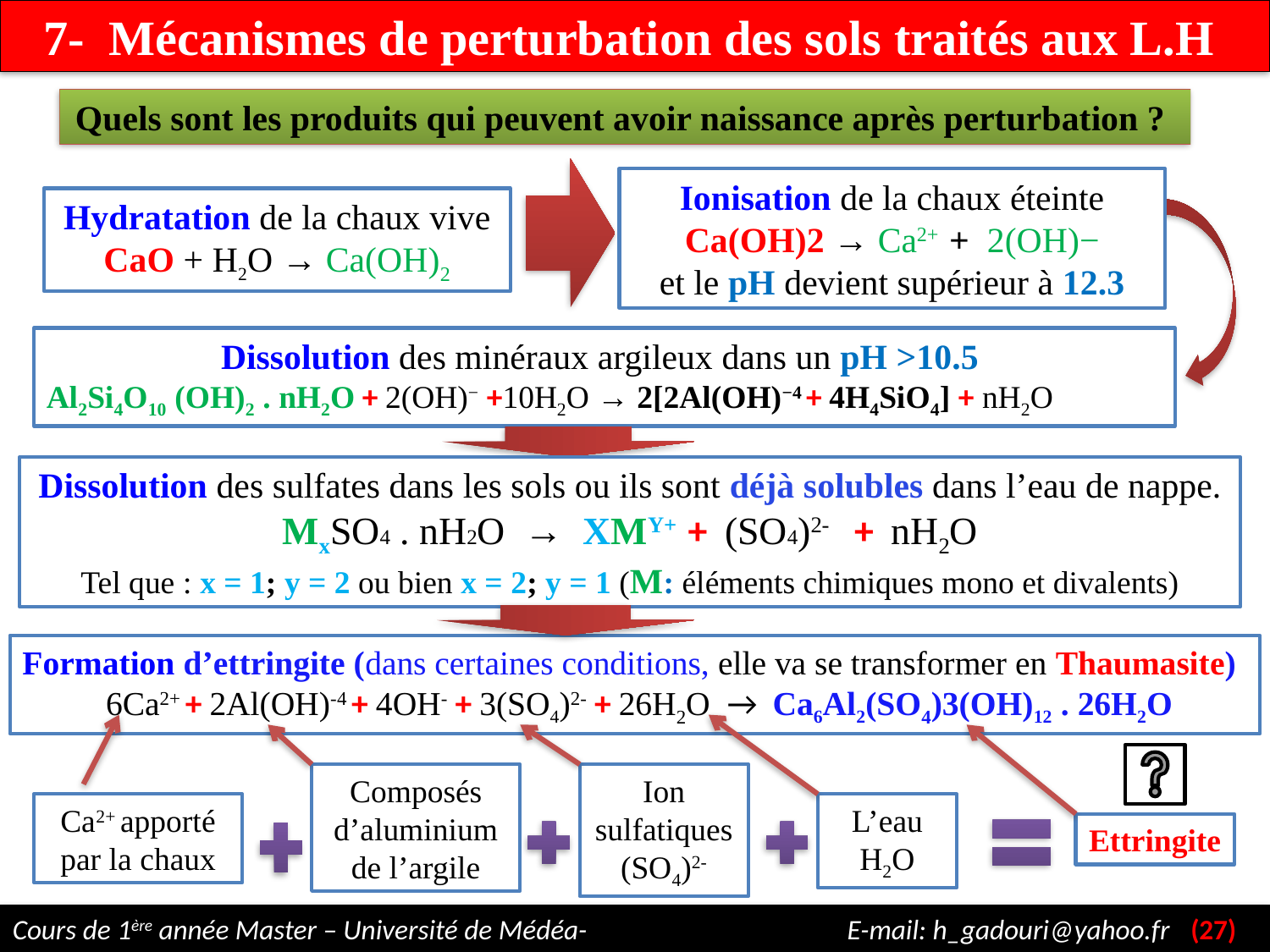

7-  Mécanismes de perturbation des sols traités aux L.H
Quels sont les produits qui peuvent avoir naissance après perturbation ?

Ionisation de la chaux éteinte
Ca(OH)2 → Ca2+  +  2(OH)−
et le pH devient supérieur à 12.3
Hydratation de la chaux vive
CaO + H2O → Ca(OH)2

Dissolution des minéraux argileux dans un pH >10.5
Al2Si4O10 (OH)2 . nH2O + 2(OH)− +10H2O → 2[2Al(OH)−4 + 4H4SiO4] + nH2O
Dissolution des sulfates dans les sols ou ils sont déjà solubles dans l’eau de nappe.
MxSO4 . nH2O  →  XMY+  +  (SO4)2-   +  nH2O
Tel que : x = 1; y = 2 ou bien x = 2; y = 1 (M: éléments chimiques mono et divalents)

Formation d’ettringite (dans certaines conditions, elle va se transformer en Thaumasite)
 6Ca2+ + 2Al(OH)-4 + 4OH- + 3(SO4)2- + 26H2O  →  Ca6Al2(SO4)3(OH)12 . 26H2O
Ca2+ apporté par la chaux
L’eau H2O

Composés d’aluminium de l’argile

Ion sulfatiques
(SO4)2-

Ettringite
Cours de 1ère année Master – Université de Médéa-                                         E-mail: h_gadouri@yahoo.fr   (27)